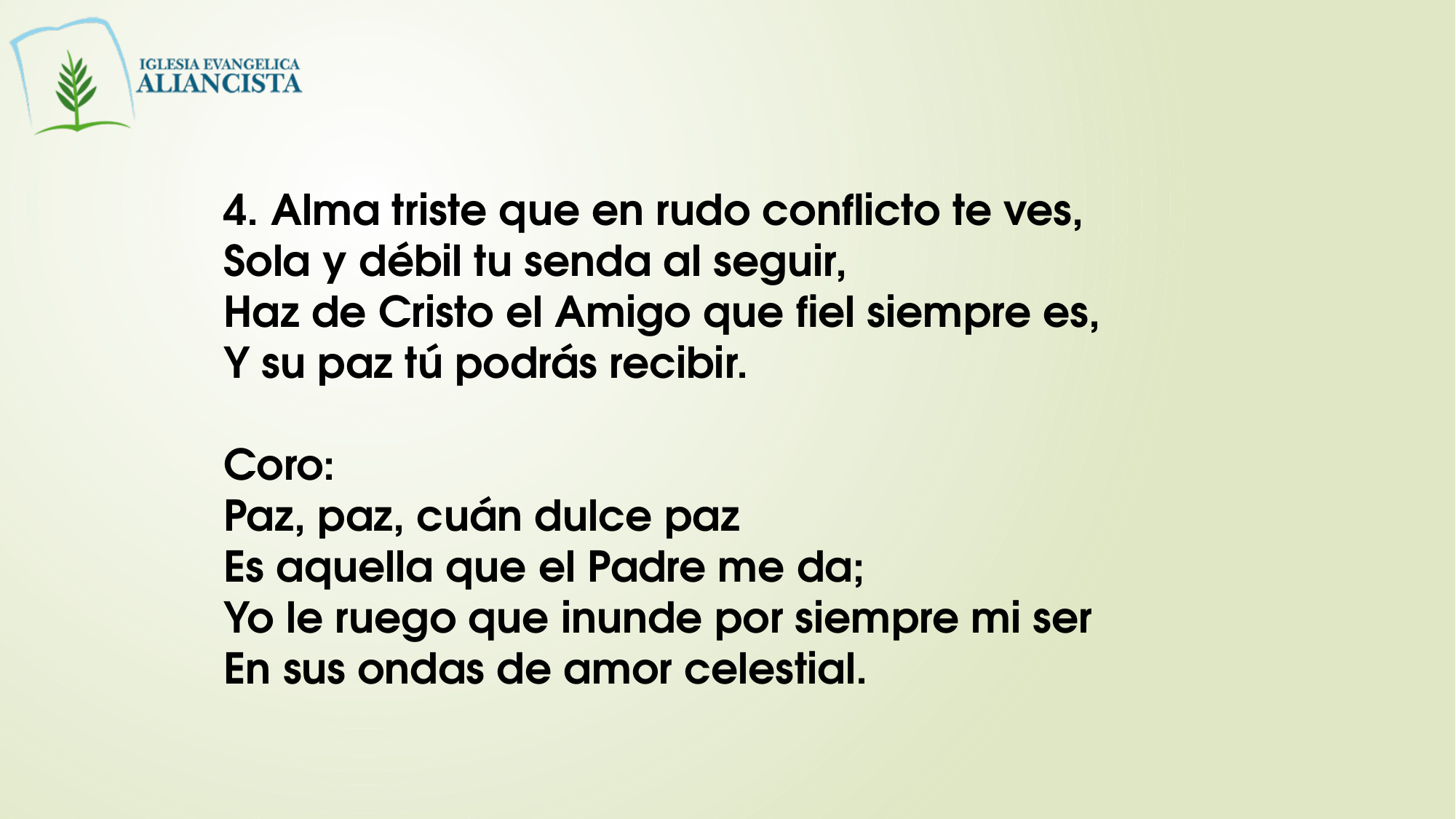

4. Alma triste que en rudo conflicto te ves,
Sola y débil tu senda al seguir,
Haz de Cristo el Amigo que fiel siempre es,
Y su paz tú podrás recibir.

Coro:
Paz, paz, cuán dulce paz
Es aquella que el Padre me da;
Yo le ruego que inunde por siempre mi ser
En sus ondas de amor celestial.